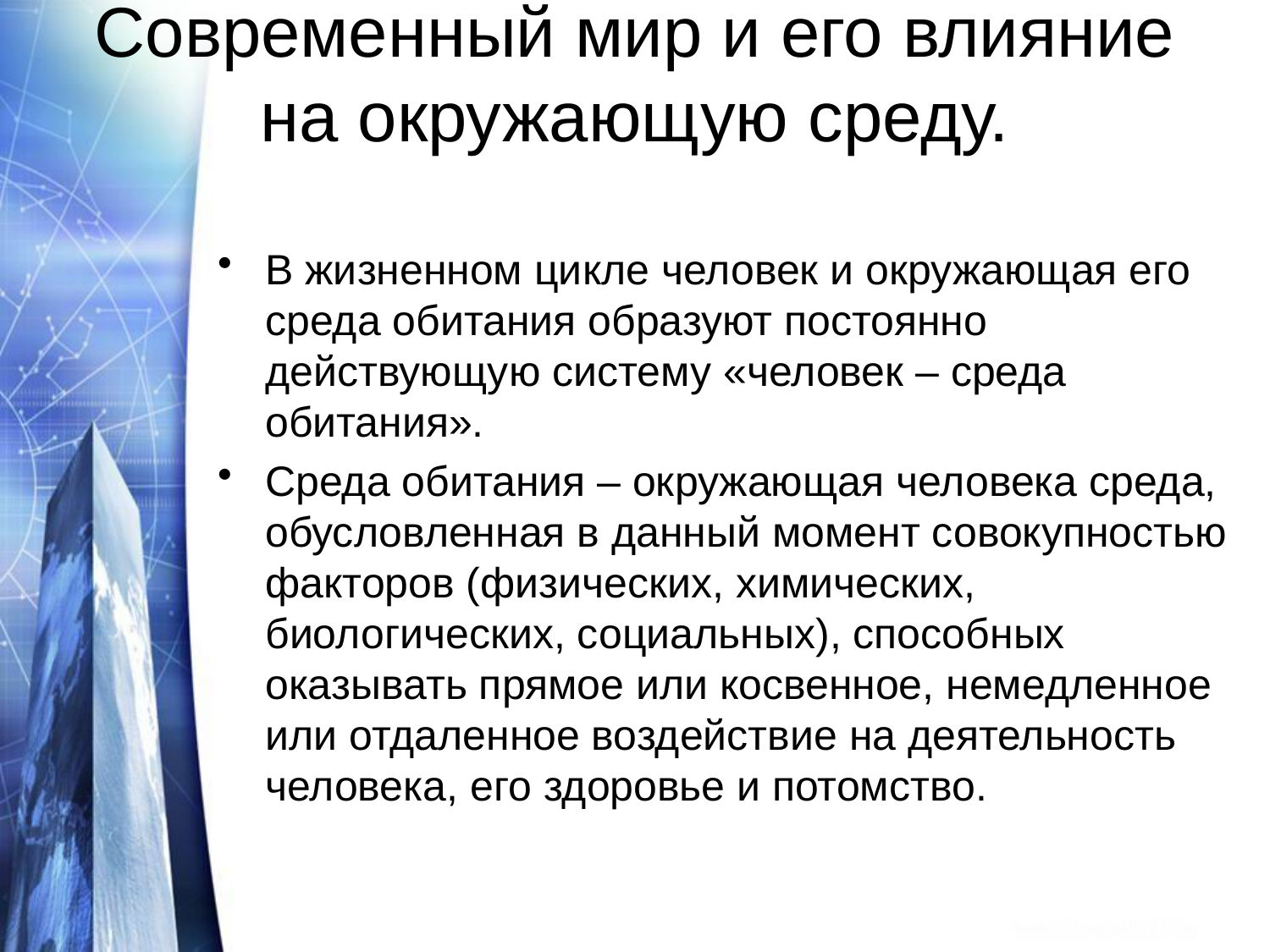

# Современный мир и его влияние на окружающую среду.
В жизненном цикле человек и окружающая его среда обитания образуют постоянно действующую систему «человек – среда обитания».
Среда обитания – окружающая человека среда, обусловленная в данный момент совокупностью факторов (физических, химических, биологических, социальных), способных оказывать прямое или косвенное, немедленное или отдаленное воздействие на деятельность человека, его здоровье и потомство.